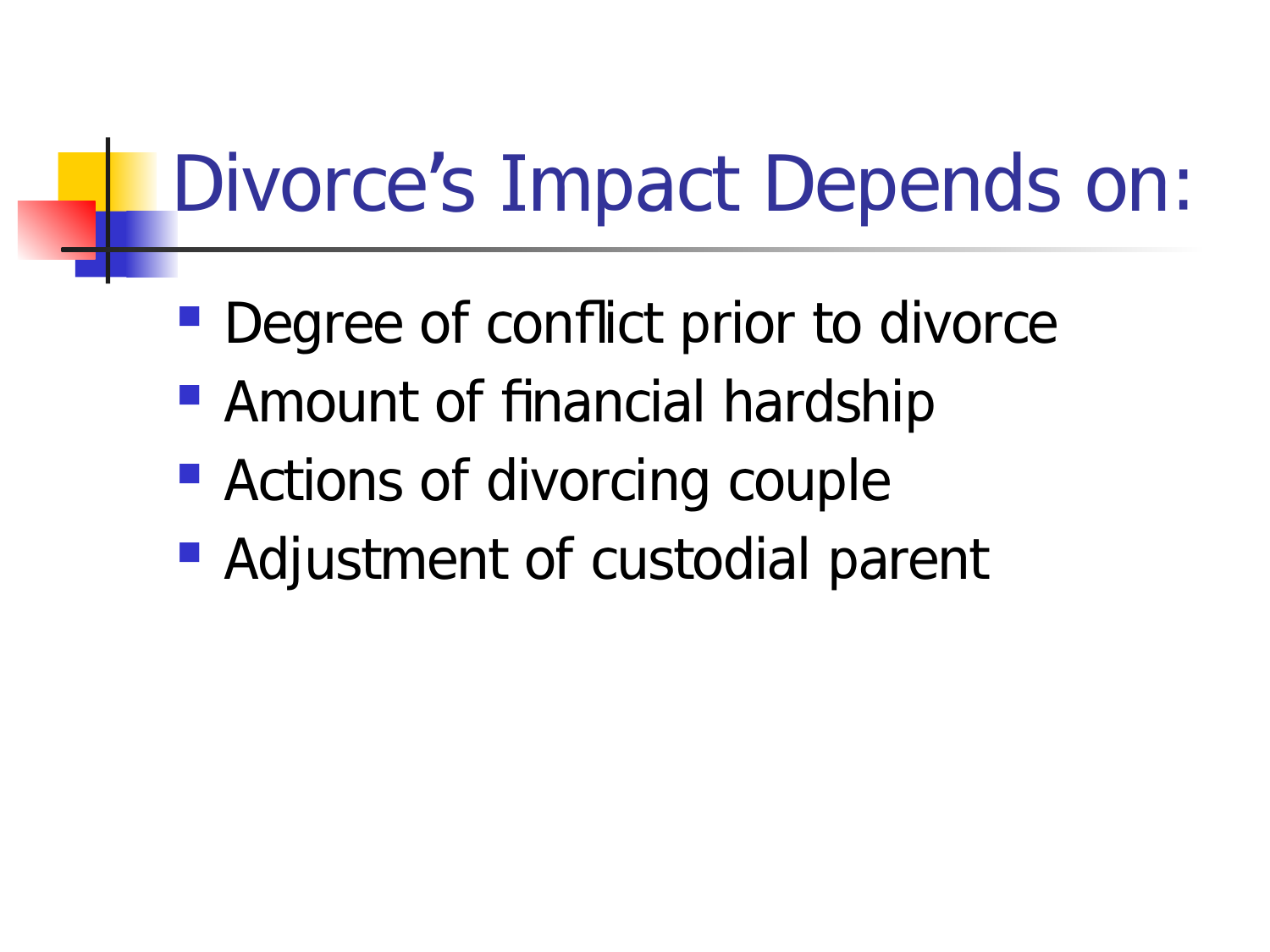

# Divorce’s Impact Depends on:
Degree of conflict prior to divorce
Amount of financial hardship
Actions of divorcing couple
Adjustment of custodial parent